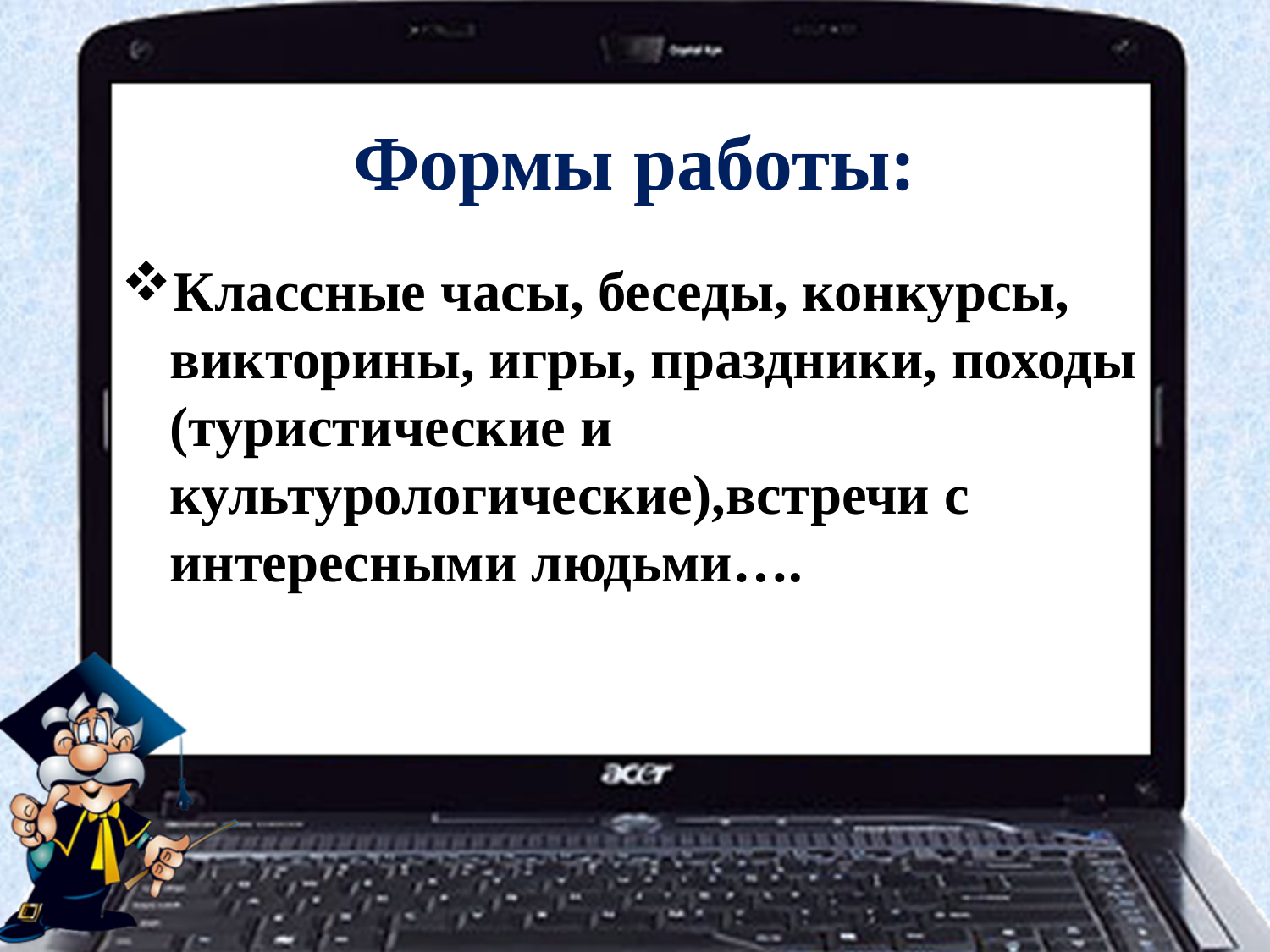

#
Формы работы:
Классные часы, беседы, конкурсы, викторины, игры, праздники, походы (туристические и культурологические),встречи с интересными людьми….